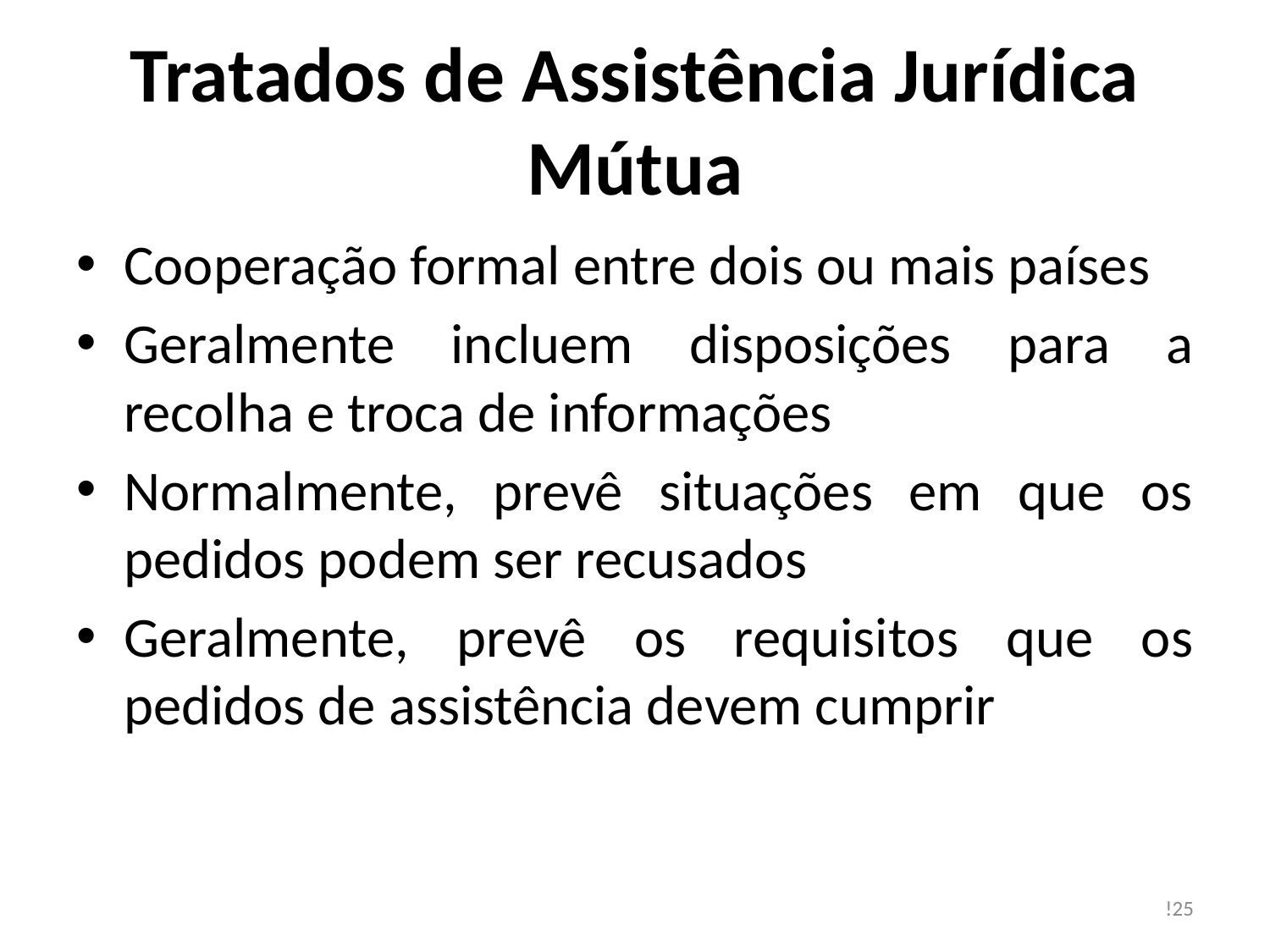

# Tratados de Assistência Jurídica Mútua
Cooperação formal entre dois ou mais países
Geralmente incluem disposições para a recolha e troca de informações
Normalmente, prevê situações em que os pedidos podem ser recusados
Geralmente, prevê os requisitos que os pedidos de assistência devem cumprir
!25